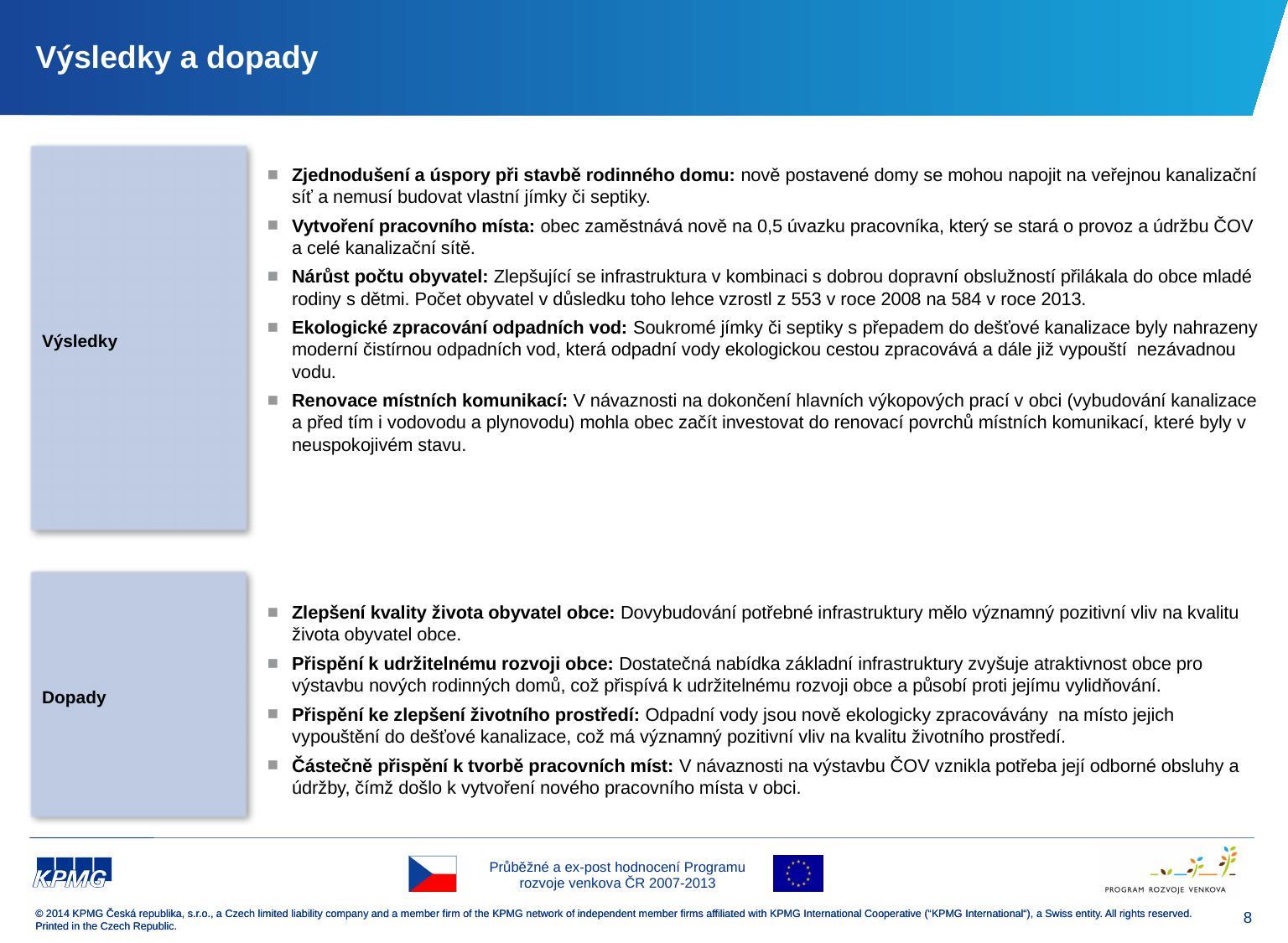

# Výsledky a dopady
Zjednodušení a úspory při stavbě rodinného domu: nově postavené domy se mohou napojit na veřejnou kanalizační síť a nemusí budovat vlastní jímky či septiky.
Vytvoření pracovního místa: obec zaměstnává nově na 0,5 úvazku pracovníka, který se stará o provoz a údržbu ČOV a celé kanalizační sítě.
Nárůst počtu obyvatel: Zlepšující se infrastruktura v kombinaci s dobrou dopravní obslužností přilákala do obce mladé rodiny s dětmi. Počet obyvatel v důsledku toho lehce vzrostl z 553 v roce 2008 na 584 v roce 2013.
Ekologické zpracování odpadních vod: Soukromé jímky či septiky s přepadem do dešťové kanalizace byly nahrazeny moderní čistírnou odpadních vod, která odpadní vody ekologickou cestou zpracovává a dále již vypouští  nezávadnou vodu.
Renovace místních komunikací: V návaznosti na dokončení hlavních výkopových prací v obci (vybudování kanalizace a před tím i vodovodu a plynovodu) mohla obec začít investovat do renovací povrchů místních komunikací, které byly v neuspokojivém stavu.

Výsledky

Dopady
Zlepšení kvality života obyvatel obce: Dovybudování potřebné infrastruktury mělo významný pozitivní vliv na kvalitu života obyvatel obce.
Přispění k udržitelnému rozvoji obce: Dostatečná nabídka základní infrastruktury zvyšuje atraktivnost obce pro výstavbu nových rodinných domů, což přispívá k udržitelnému rozvoji obce a působí proti jejímu vylidňování.
Přispění ke zlepšení životního prostředí: Odpadní vody jsou nově ekologicky zpracovávány  na místo jejich vypouštění do dešťové kanalizace, což má významný pozitivní vliv na kvalitu životního prostředí.
Částečně přispění k tvorbě pracovních míst: V návaznosti na výstavbu ČOV vznikla potřeba její odborné obsluhy a údržby, čímž došlo k vytvoření nového pracovního místa v obci.